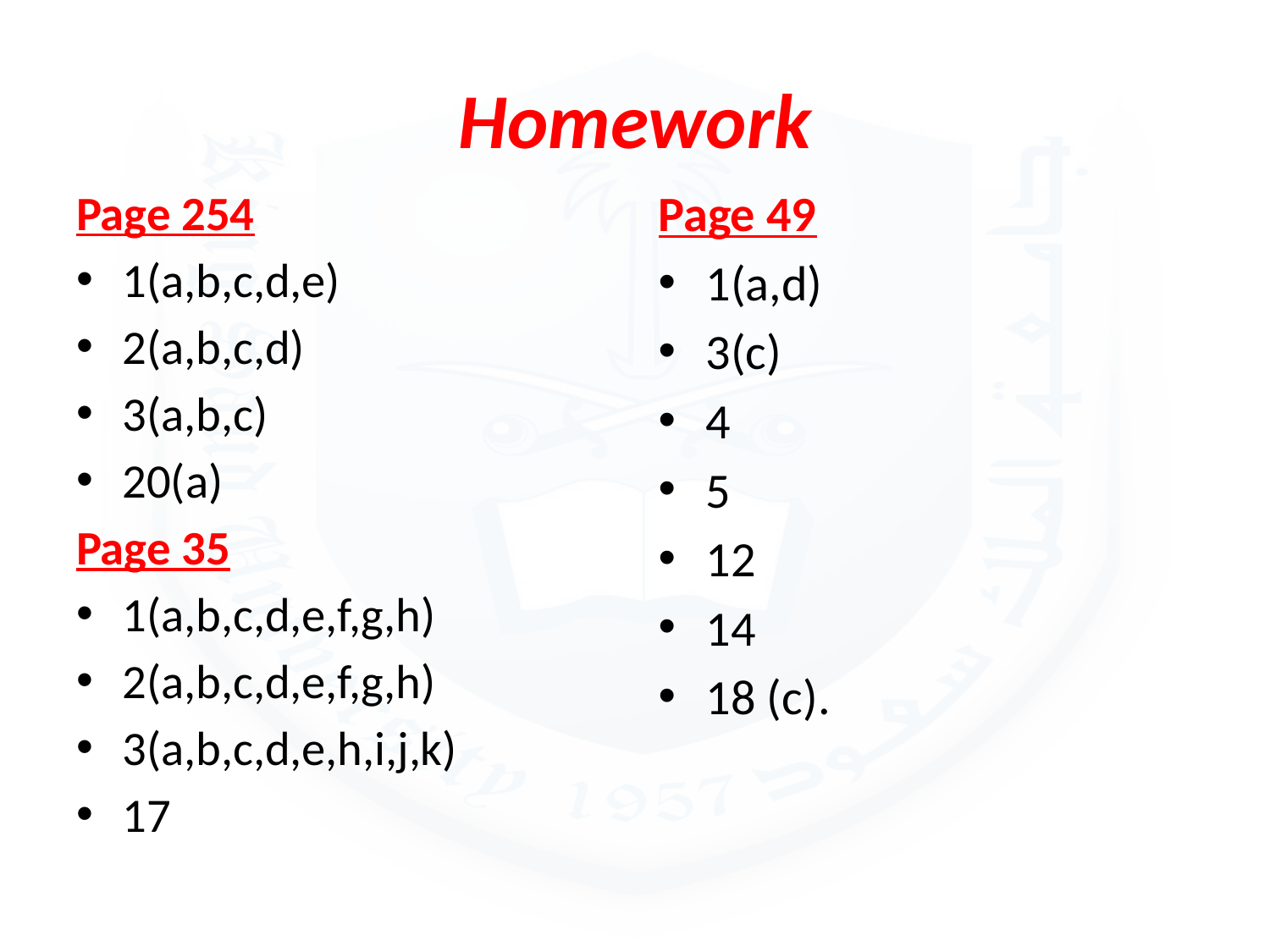

# Homework
Page 254
1(a,b,c,d,e)
2(a,b,c,d)
3(a,b,c)
20(a)
Page 35
1(a,b,c,d,e,f,g,h)
2(a,b,c,d,e,f,g,h)
3(a,b,c,d,e,h,i,j,k)
17

Page 49
1(a,d)
3(c)
4
5
12
14
18 (c).